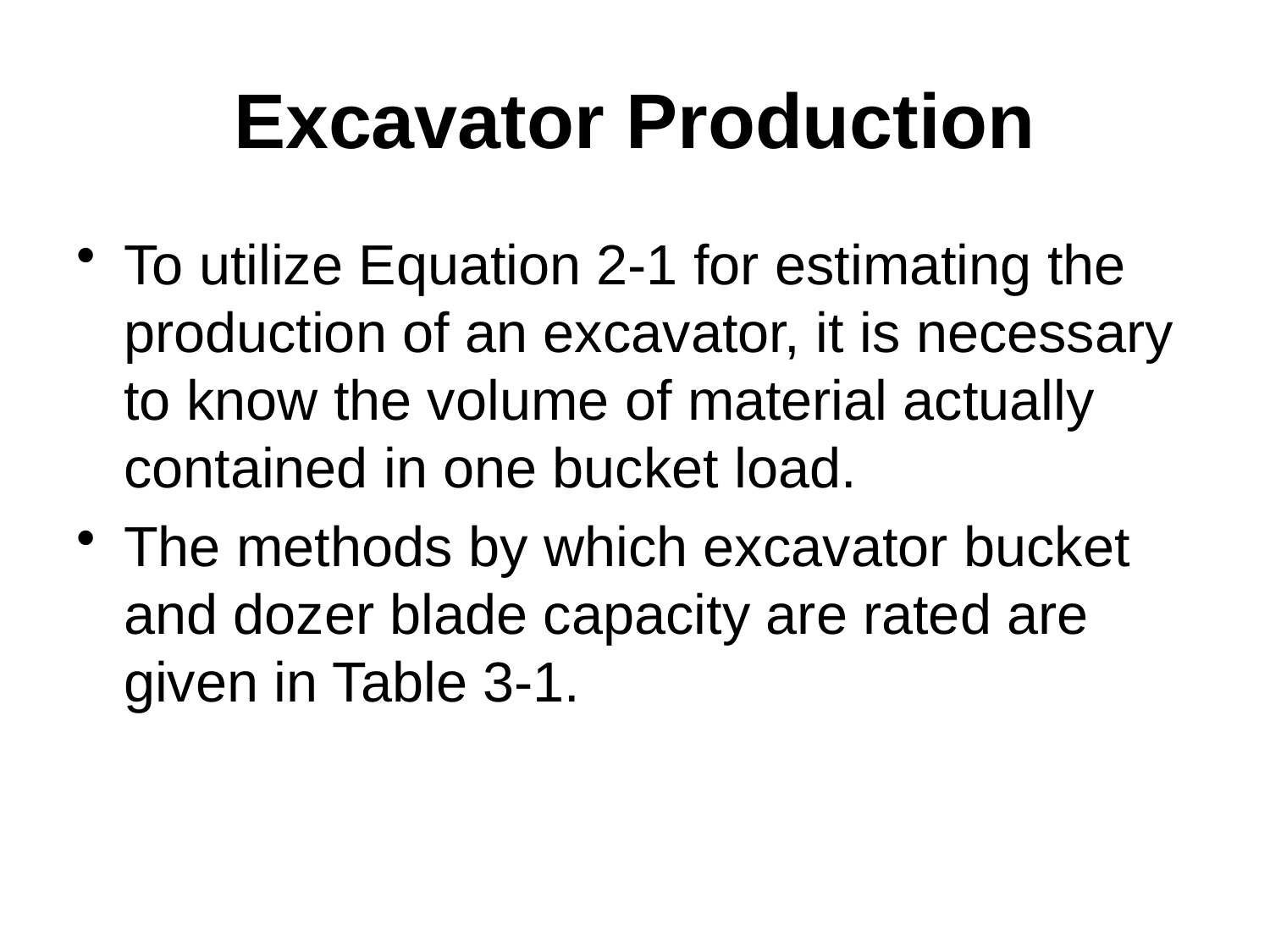

# Excavator Production
To utilize Equation 2-1 for estimating the production of an excavator, it is necessary to know the volume of material actually contained in one bucket load.
The methods by which excavator bucket and dozer blade capacity are rated are given in Table 3-1.